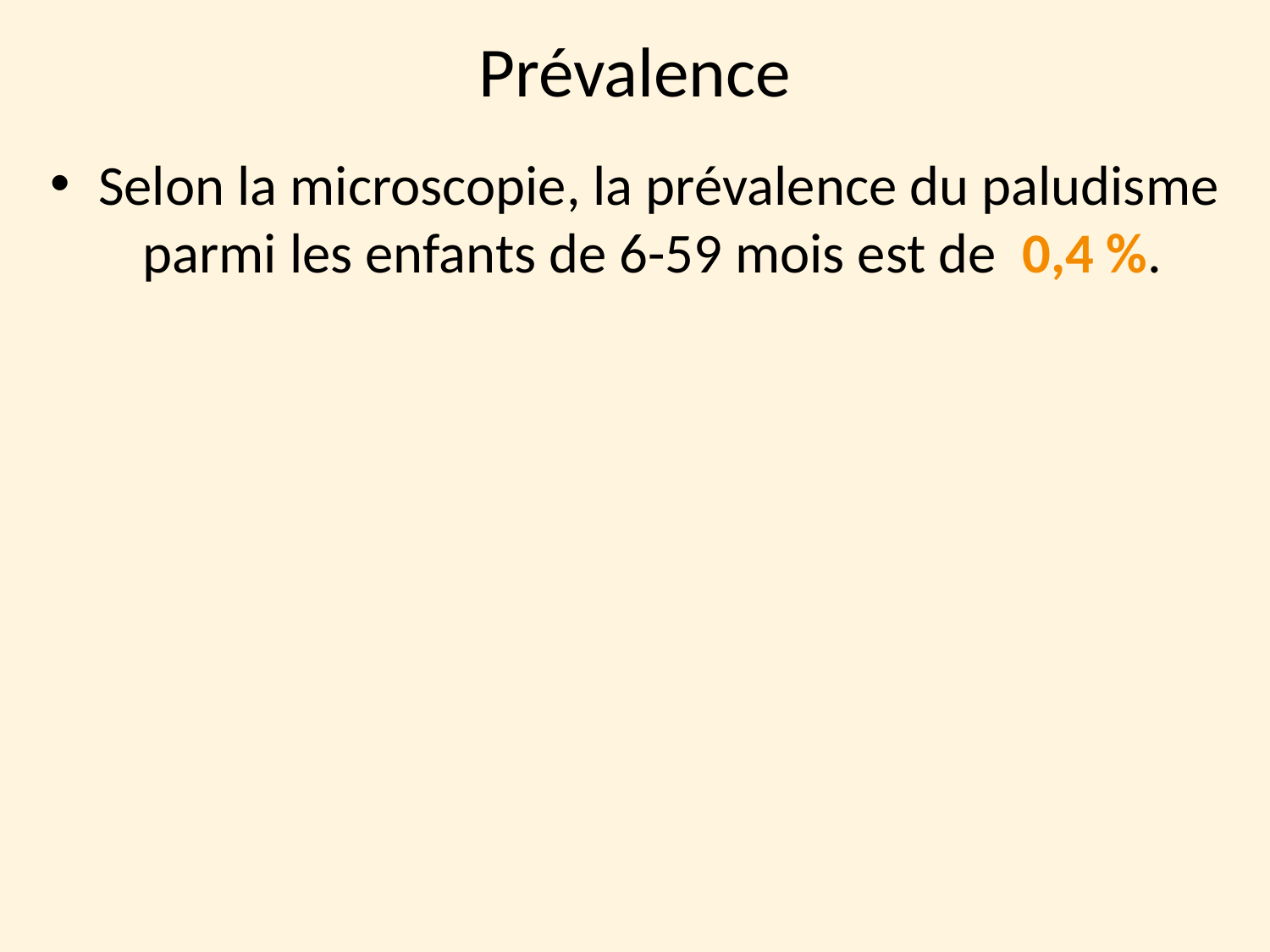

Prévalence
Selon la microscopie, la prévalence du paludisme parmi les enfants de 6-59 mois est de  0,4 %.